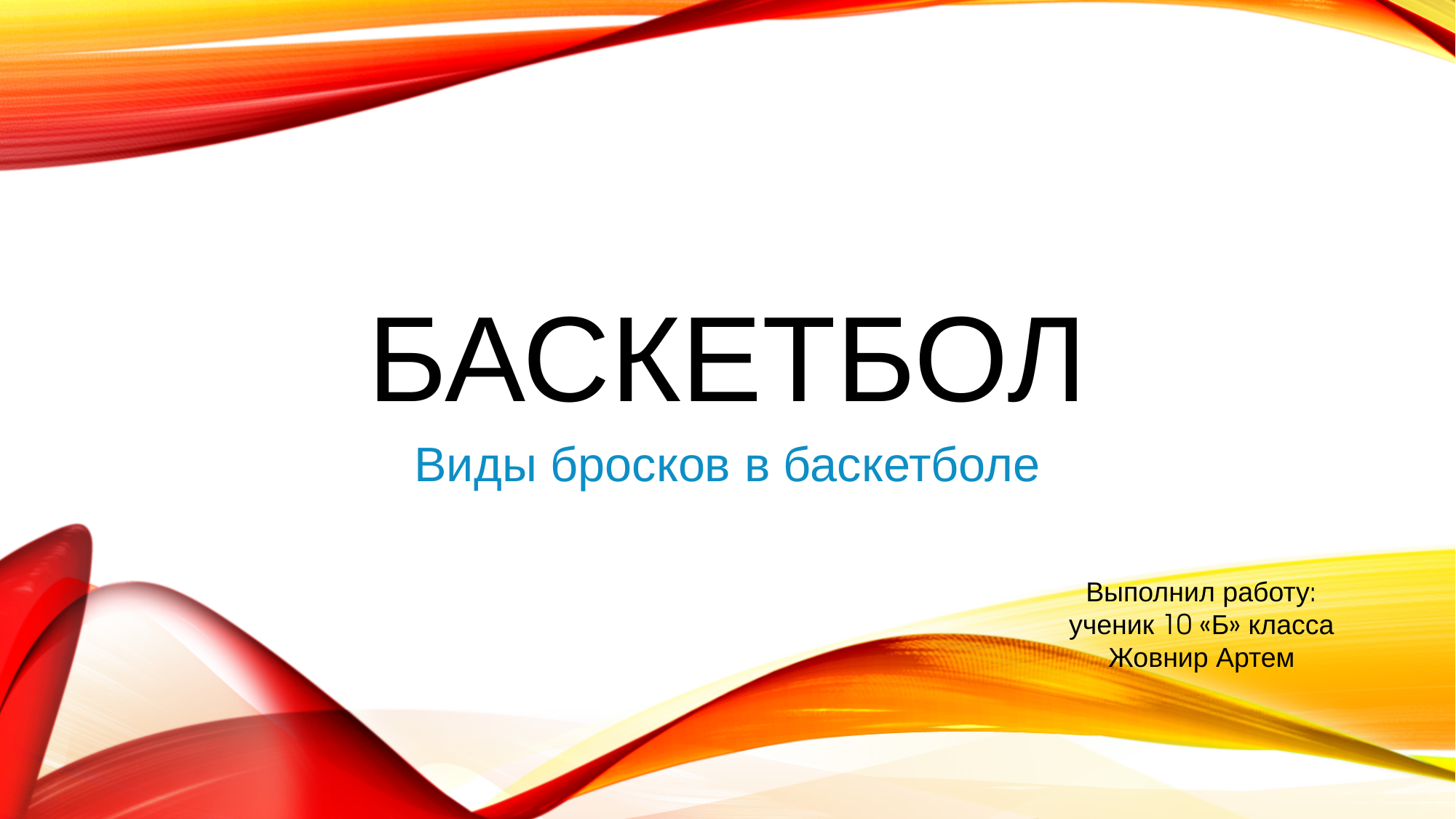

# Баскетбол
Виды бросков в баскетболе
Выполнил работу:
ученик 10 «Б» класса
Жовнир Артем